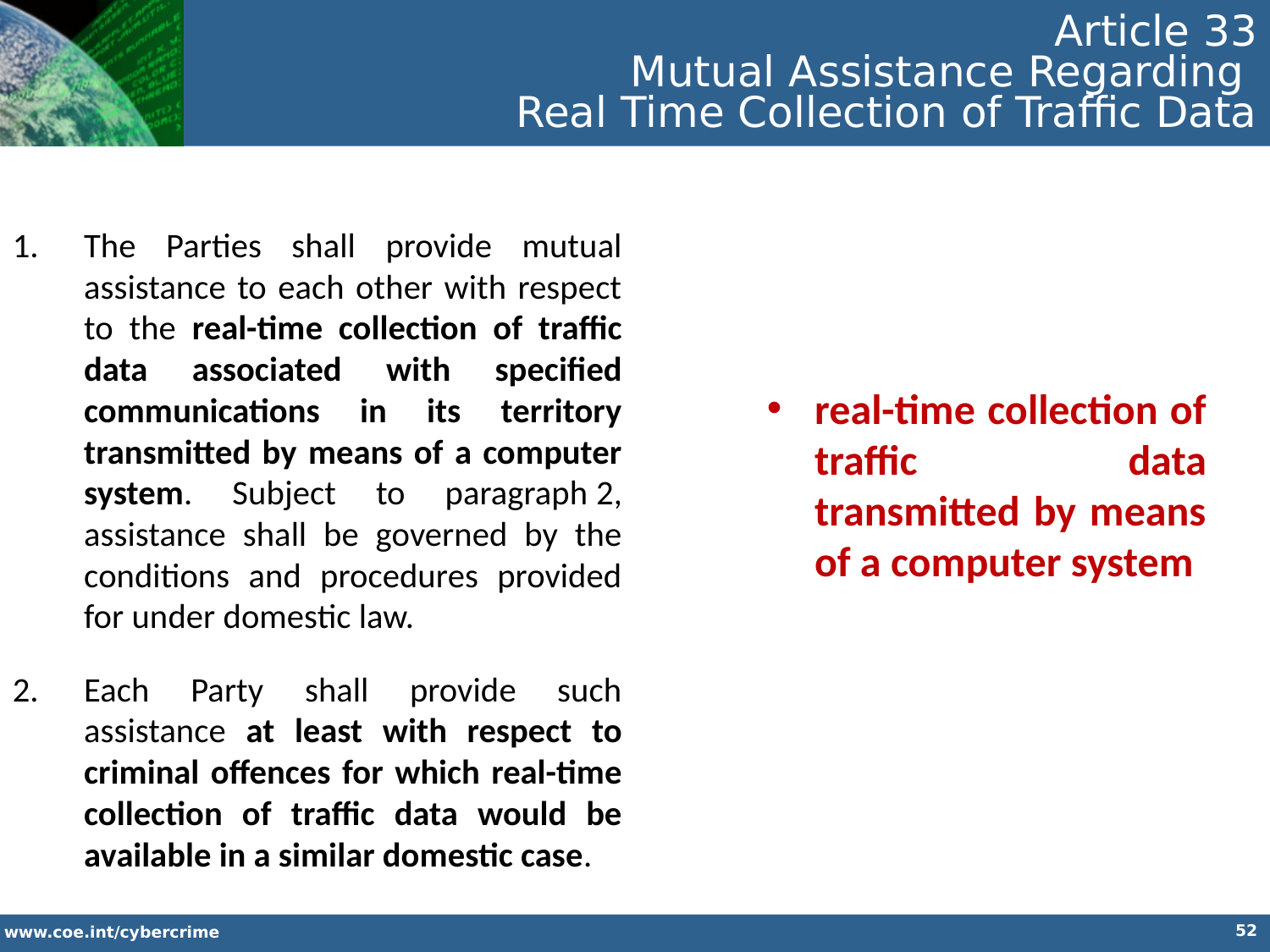

Article 33
Mutual Assistance Regarding
Real Time Collection of Traffic Data
The Parties shall provide mutual assistance to each other with respect to the real-time collection of traffic data associated with specified communications in its territory transmitted by means of a computer system. Subject to paragraph 2, assistance shall be governed by the conditions and procedures provided for under domestic law.
Each Party shall provide such assistance at least with respect to criminal offences for which real-time collection of traffic data would be available in a similar domestic case.
real-time collection of traffic data transmitted by means of a computer system
52